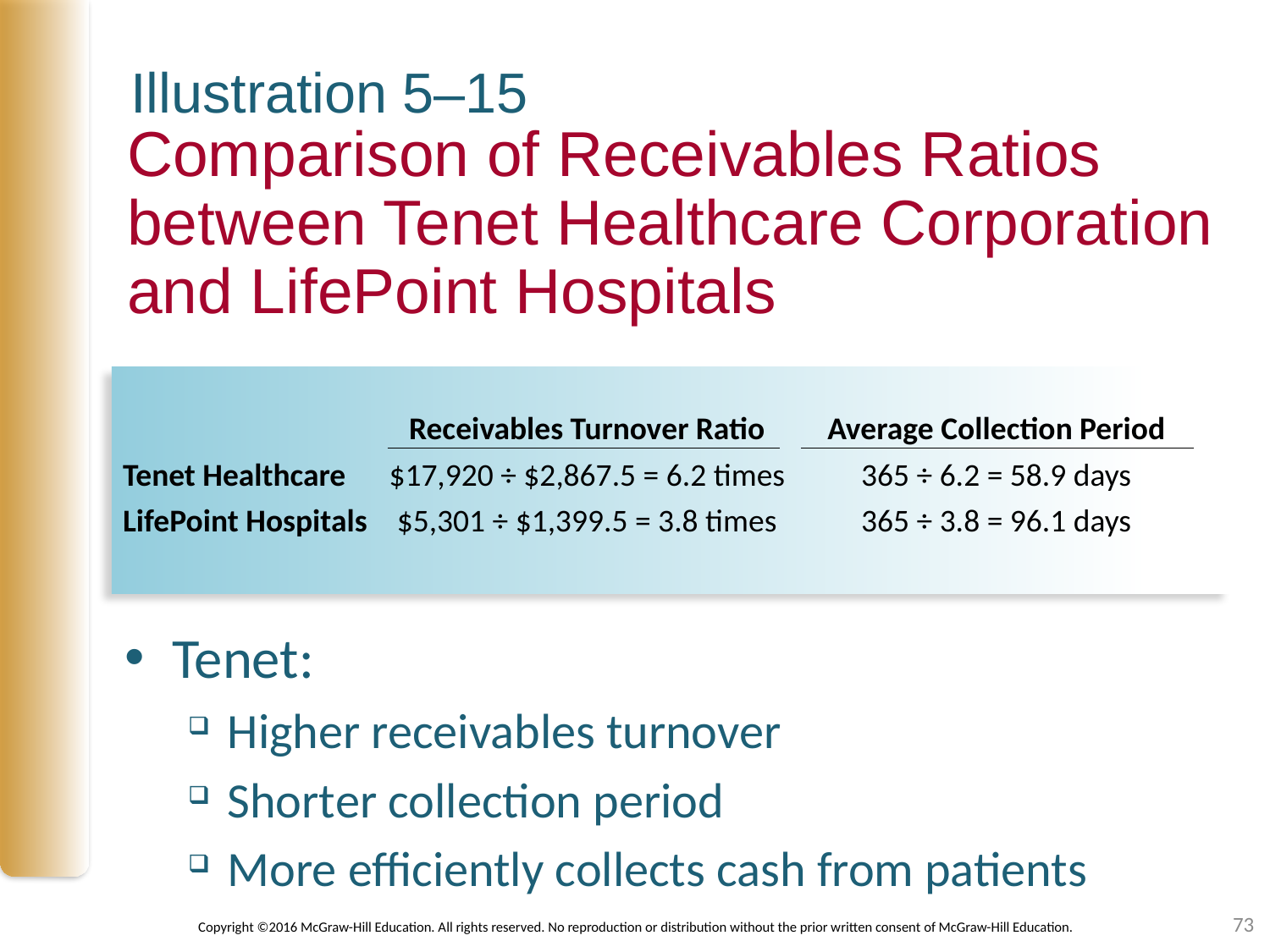

Illustration 5–15
# Comparison of Receivables Ratios between Tenet Healthcare Corporation and LifePoint Hospitals

	Receivables Turnover Ratio 	Average Collection Period
Tenet Healthcare 	$17,920 ÷ $2,867.5 = 6.2 times 	365 ÷ 6.2 = 58.9 days
LifePoint Hospitals 	$5,301 ÷ $1,399.5 = 3.8 times 	365 ÷ 3.8 = 96.1 days
Tenet:
Higher receivables turnover
Shorter collection period
More efficiently collects cash from patients